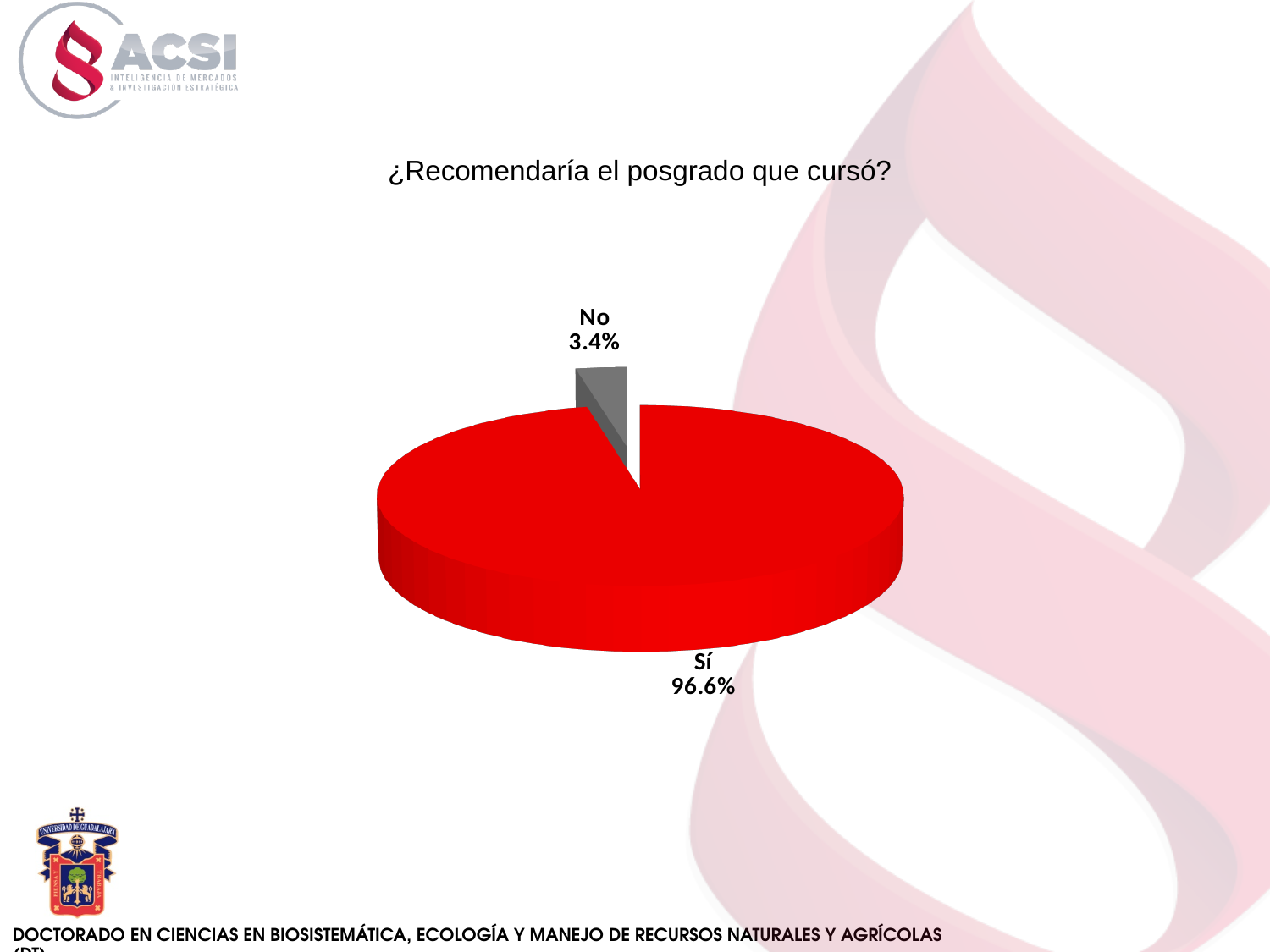

¿Recomendaría el posgrado que cursó?

[unsupported chart]